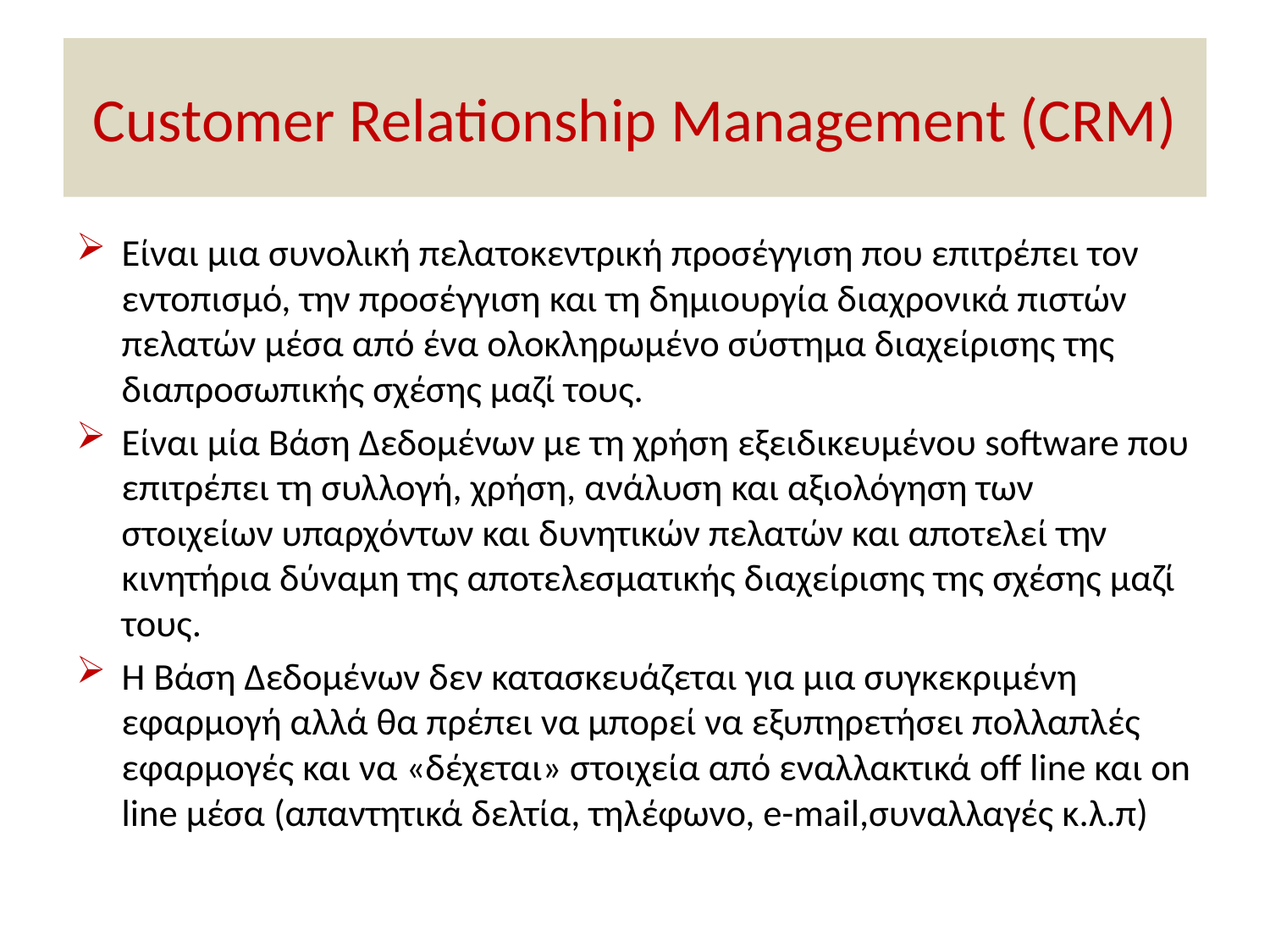

# Customer Relationship Management (CRM)
Είναι μια συνολική πελατοκεντρική προσέγγιση που επιτρέπει τον εντοπισμό, την προσέγγιση και τη δημιουργία διαχρονικά πιστών πελατών μέσα από ένα ολοκληρωμένο σύστημα διαχείρισης της διαπροσωπικής σχέσης μαζί τους.
Είναι μία Βάση Δεδομένων με τη χρήση εξειδικευμένου software που επιτρέπει τη συλλογή, χρήση, ανάλυση και αξιολόγηση των στοιχείων υπαρχόντων και δυνητικών πελατών και αποτελεί την κινητήρια δύναμη της αποτελεσματικής διαχείρισης της σχέσης μαζί τους.
Η Βάση Δεδομένων δεν κατασκευάζεται για μια συγκεκριμένη εφαρμογή αλλά θα πρέπει να μπορεί να εξυπηρετήσει πολλαπλές εφαρμογές και να «δέχεται» στοιχεία από εναλλακτικά off line και on line μέσα (απαντητικά δελτία, τηλέφωνο, e-mail,συναλλαγές κ.λ.π)